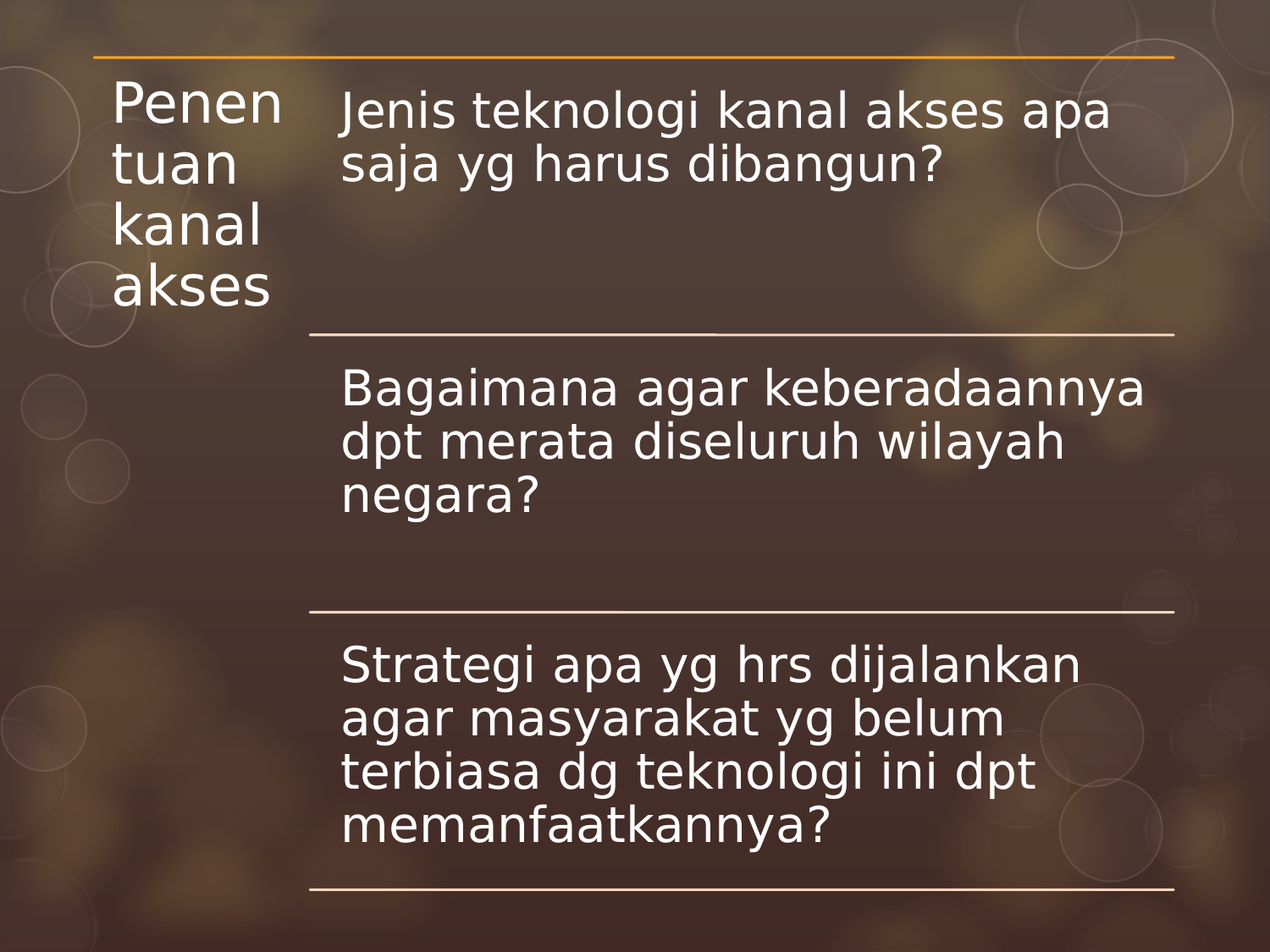

Penentuan kanal akses
Jenis teknologi kanal akses apa saja yg harus dibangun?
Bagaimana agar keberadaannya dpt merata diseluruh wilayah negara?
Strategi apa yg hrs dijalankan agar masyarakat yg belum terbiasa dg teknologi ini dpt memanfaatkannya?